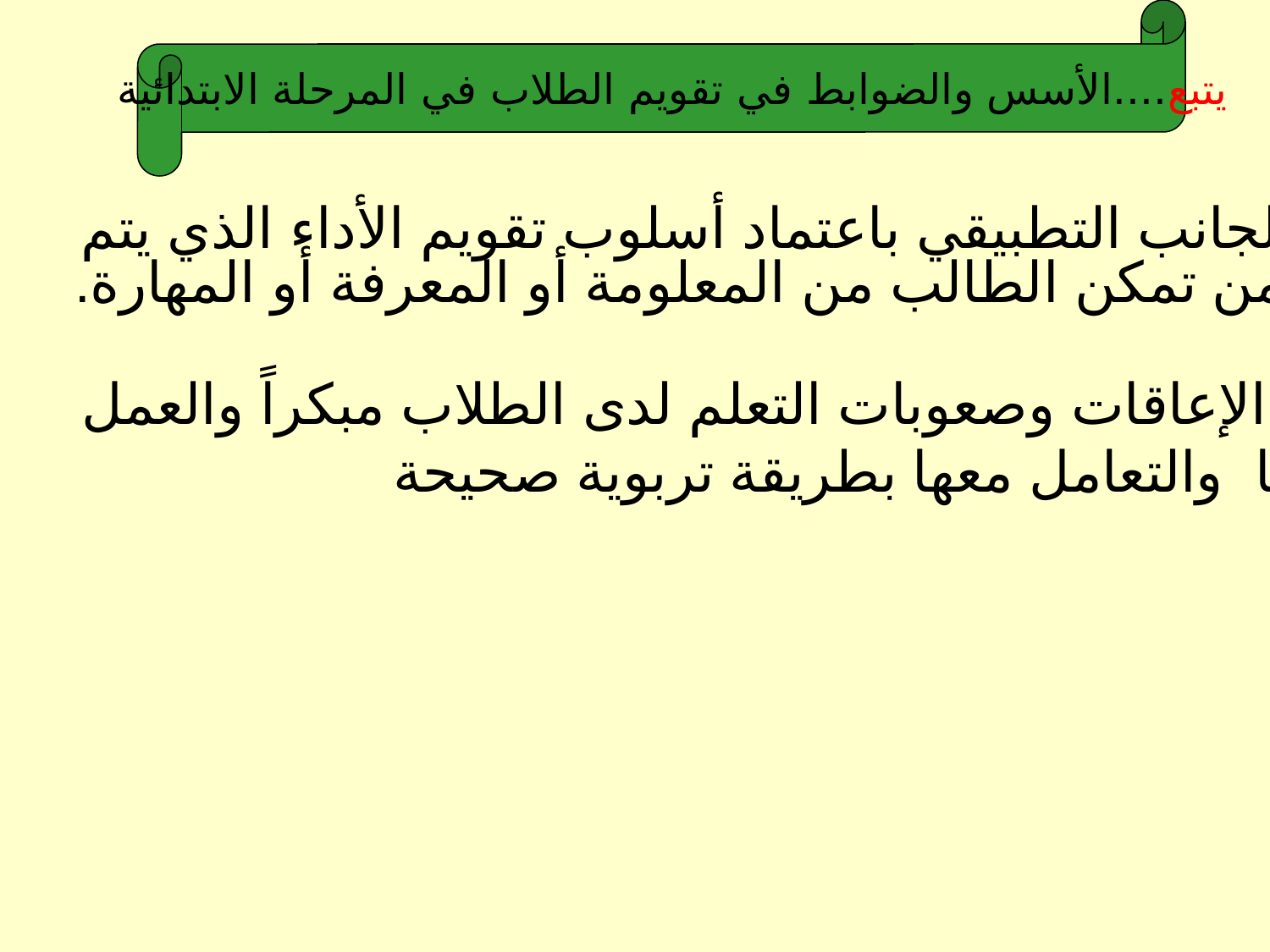

يتبع....الأسس والضوابط في تقويم الطلاب في المرحلة الابتدائية
4. العناية بالجانب التطبيقي باعتماد أسلوب تقويم الأداء الذي يتم
فيه التأكد  من تمكن الطالب من المعلومة أو المعرفة أو المهارة.

5. اكتشاف الإعاقات وصعوبات التعلم لدى الطلاب مبكراً والعمل
 على علاجها  والتعامل معها بطريقة تربوية صحيحة